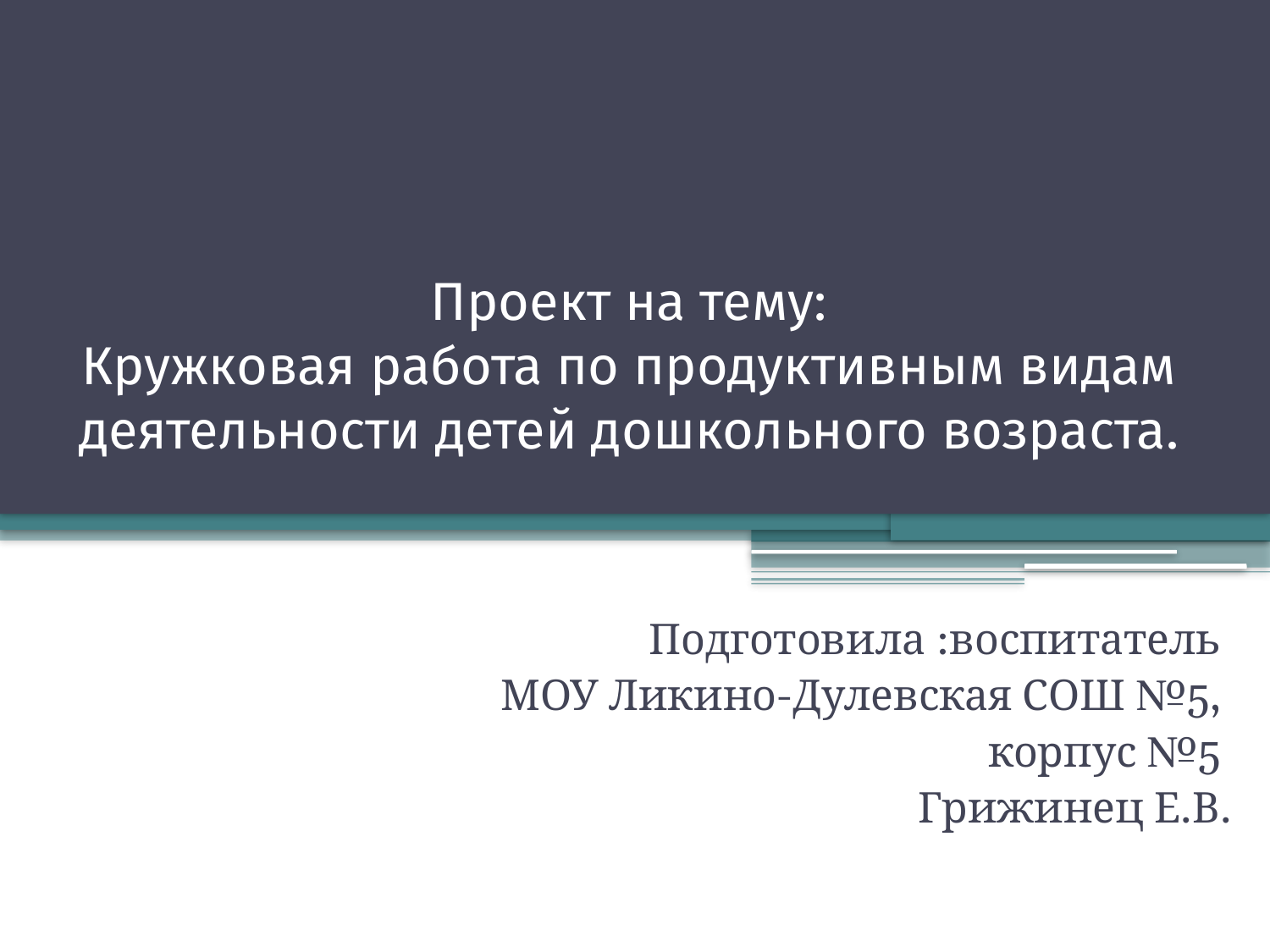

# Проект на тему: Кружковая работа по продуктивным видам деятельности детей дошкольного возраста.
Подготовила :воспитатель
МОУ Ликино-Дулевская СОШ №5,
корпус №5
Грижинец Е.В.